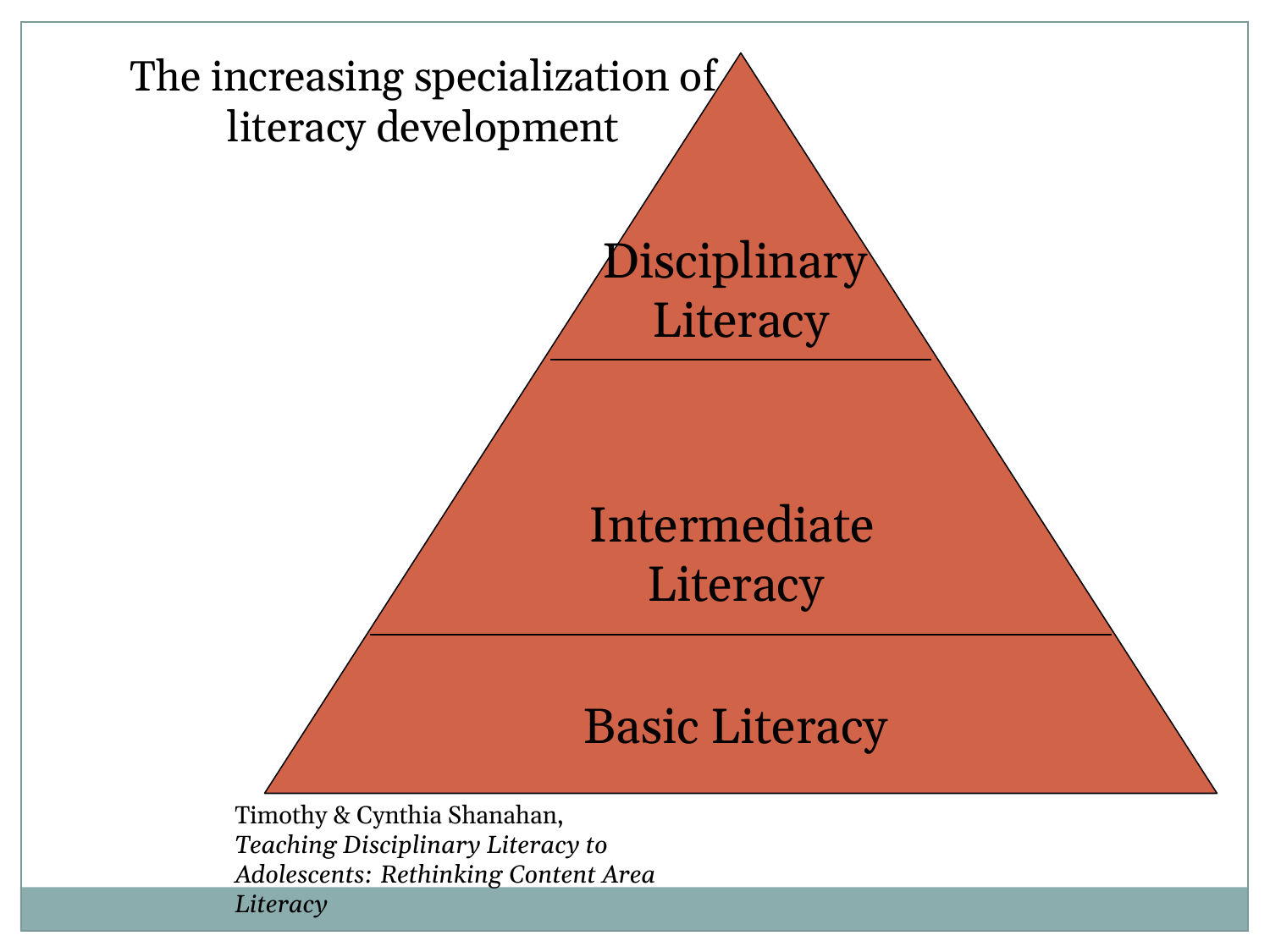

The increasing specialization of literacy development

Disciplinary  Literacy
Intermediate  Literacy
Basic Literacy
Timothy & Cynthia Shanahan,
Teaching Disciplinary Literacy to Adolescents: Rethinking Content Area
Literacy